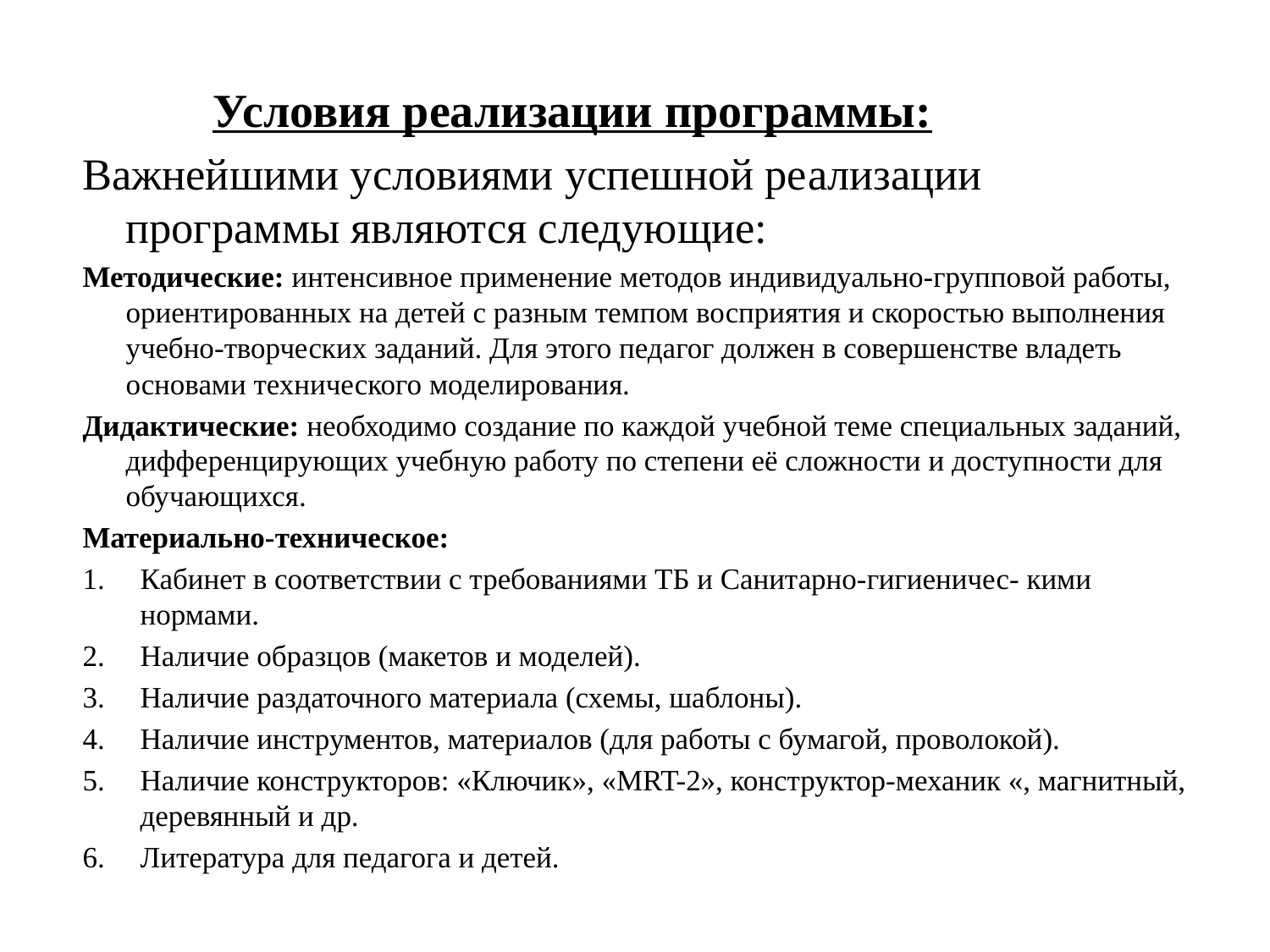

Условия реализации программы:
Важнейшими условиями успешной реализации программы являются следующие:
Методические: интенсивное применение методов индивидуально-групповой работы, ориентированных на детей с разным темпом восприятия и скоростью выполнения учебно-творческих заданий. Для этого педагог должен в совершенстве владеть основами технического моделирования.
Дидактические: необходимо создание по каждой учебной теме специальных заданий, дифференцирующих учебную работу по степени её сложности и доступности для обучающихся.
Материально-техническое:
Кабинет в соответствии с требованиями ТБ и Санитарно-гигиеничес- кими нормами.
Наличие образцов (макетов и моделей).
Наличие раздаточного материала (схемы, шаблоны).
Наличие инструментов, материалов (для работы с бумагой, проволокой).
Наличие конструкторов: «Ключик», «MRT-2», конструктор-механик «, магнитный, деревянный и др.
Литература для педагога и детей.